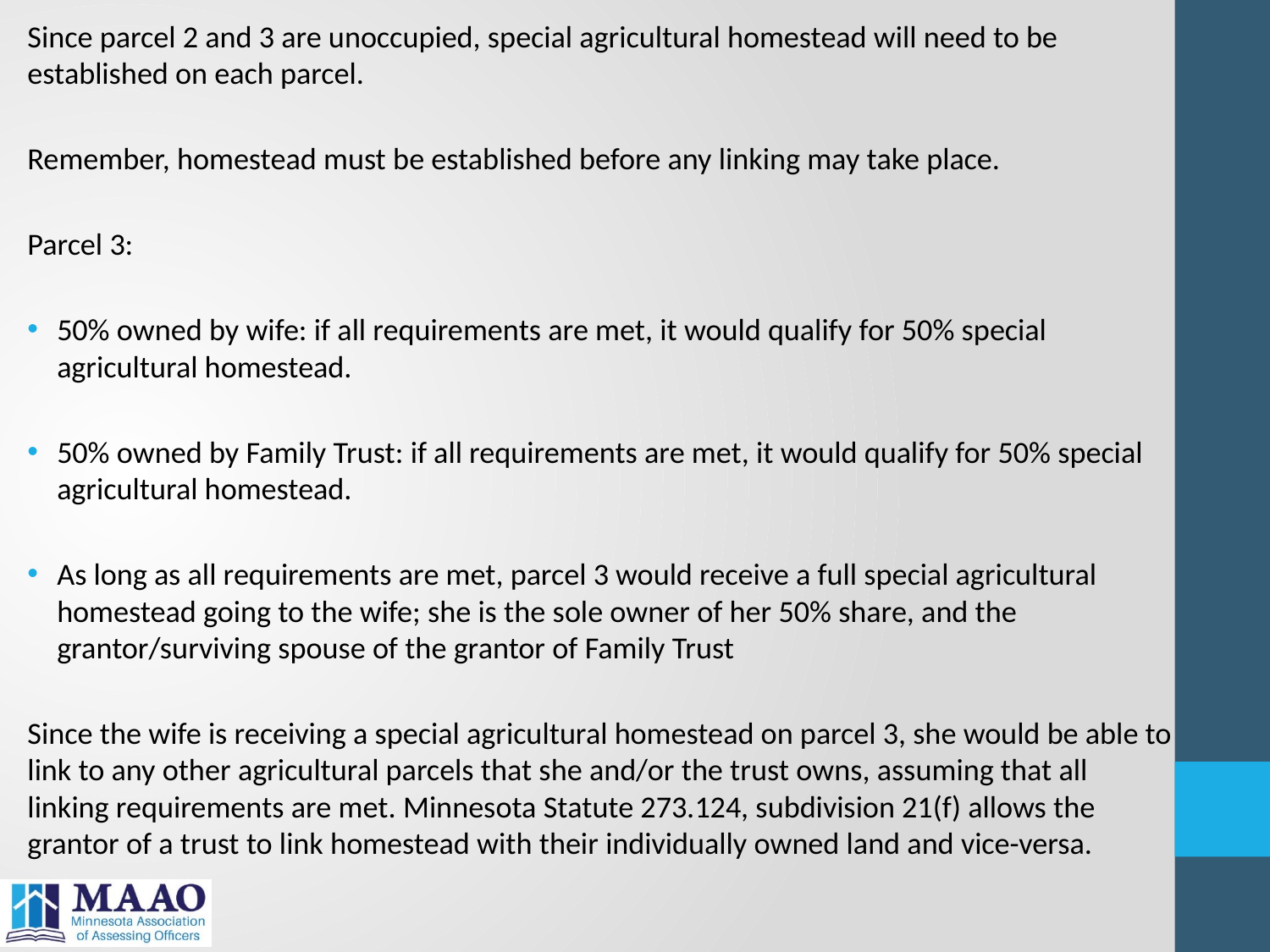

Since parcel 2 and 3 are unoccupied, special agricultural homestead will need to be established on each parcel.

Remember, homestead must be established before any linking may take place.

Parcel 3:

50% owned by wife: if all requirements are met, it would qualify for 50% special agricultural homestead.

50% owned by Family Trust: if all requirements are met, it would qualify for 50% special agricultural homestead.

As long as all requirements are met, parcel 3 would receive a full special agricultural homestead going to the wife; she is the sole owner of her 50% share, and the grantor/surviving spouse of the grantor of Family Trust

Since the wife is receiving a special agricultural homestead on parcel 3, she would be able to link to any other agricultural parcels that she and/or the trust owns, assuming that all linking requirements are met. Minnesota Statute 273.124, subdivision 21(f) allows the grantor of a trust to link homestead with their individually owned land and vice-versa.